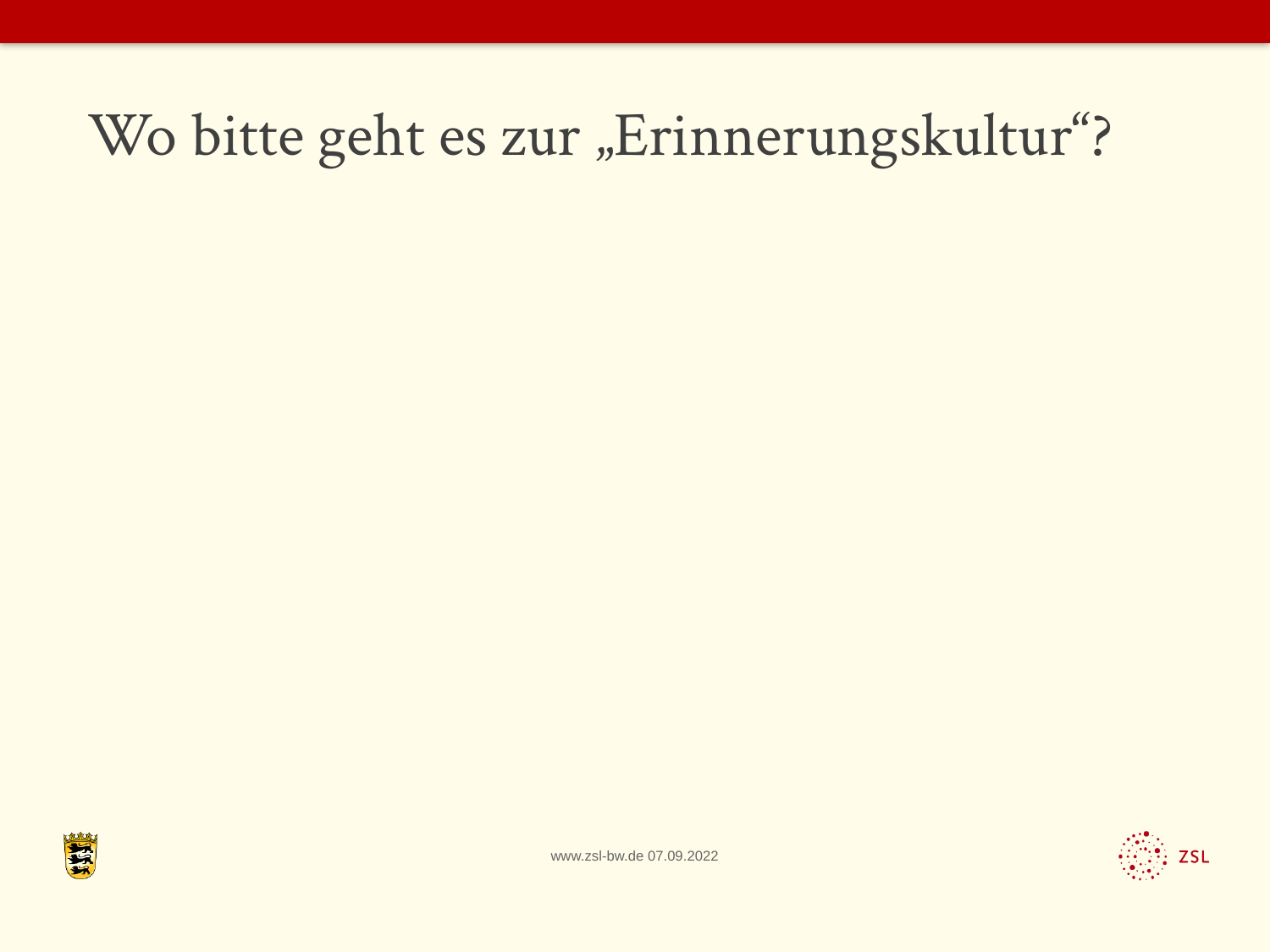

# Wo bitte geht es zur „Erinnerungskultur“?